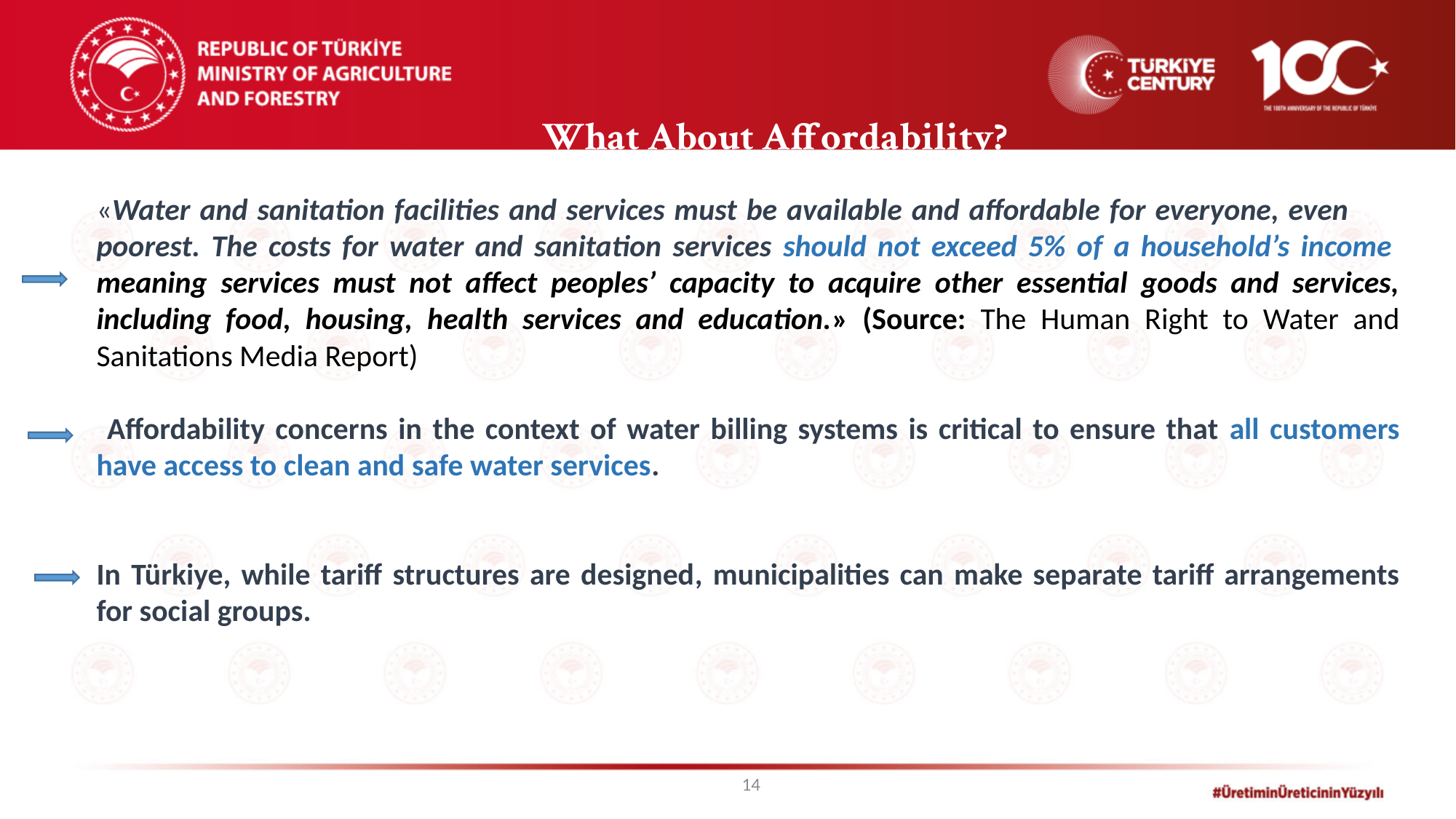

What About Affordability?
«Water and sanitation facilities and services must be available and affordable for everyone, even the poorest. The costs for water and sanitation services should not exceed 5% of a household’s income, meaning services must not affect peoples’ capacity to acquire other essential goods and services, including food, housing, health services and education.» (Source: The Human Right to Water and Sanitations Media Report)

 Affordability concerns in the context of water billing systems is critical to ensure that all customers have access to clean and safe water services.

In Türkiye, while tariff structures are designed, municipalities can make separate tariff arrangements for social groups.

14